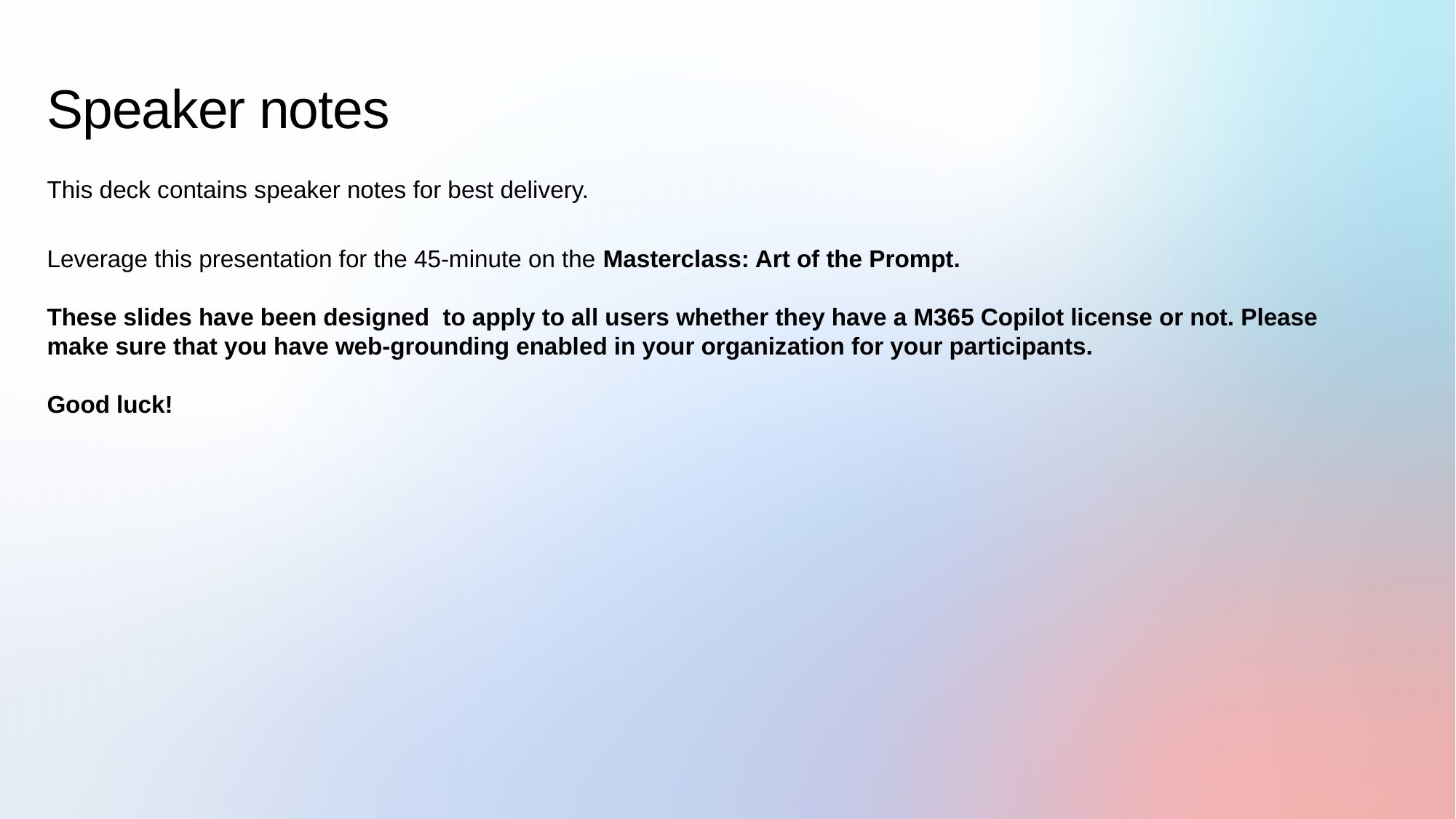

# Speaker notes
This deck contains speaker notes for best delivery.

Leverage this presentation for the 45-minute on the Masterclass: Art of the Prompt.

These slides have been designed  to apply to all users whether they have a M365 Copilot license or not. Please make sure that you have web-grounding enabled in your organization for your participants.

Good luck!